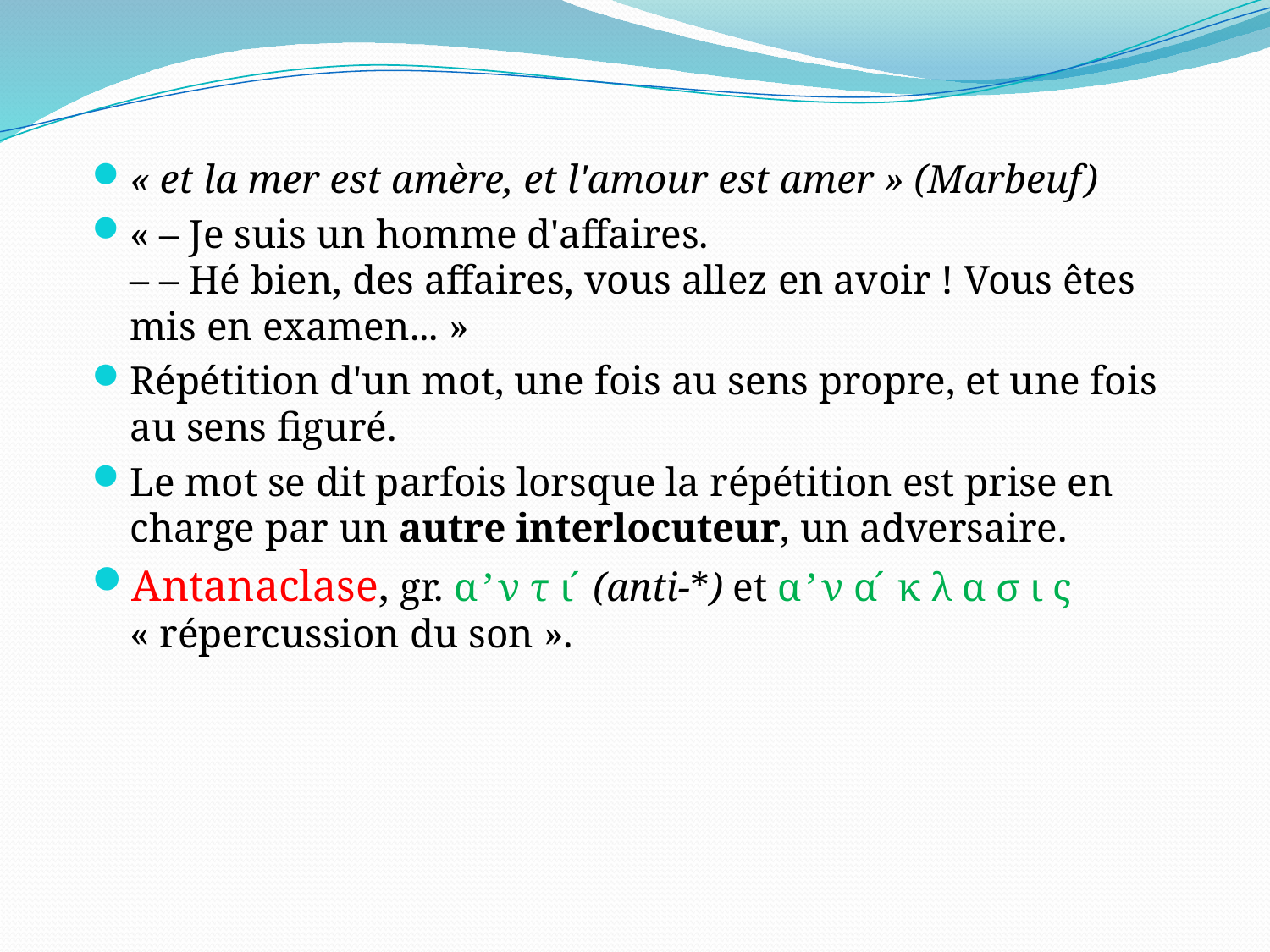

« et la mer est amère, et l'amour est amer » (Marbeuf)
« – Je suis un homme d'affaires.
– – Hé bien, des affaires, vous allez en avoir ! Vous êtes mis en examen... »
Répétition d'un mot, une fois au sens propre, et une fois au sens figuré.
Le mot se dit parfois lorsque la répétition est prise en charge par un autre interlocuteur, un adversaire.
Antanaclase, gr. α ̓ ν τ ι ́ (anti-*) et α ̓ ν α ́ κ λ α σ ι ς « répercussion du son ».